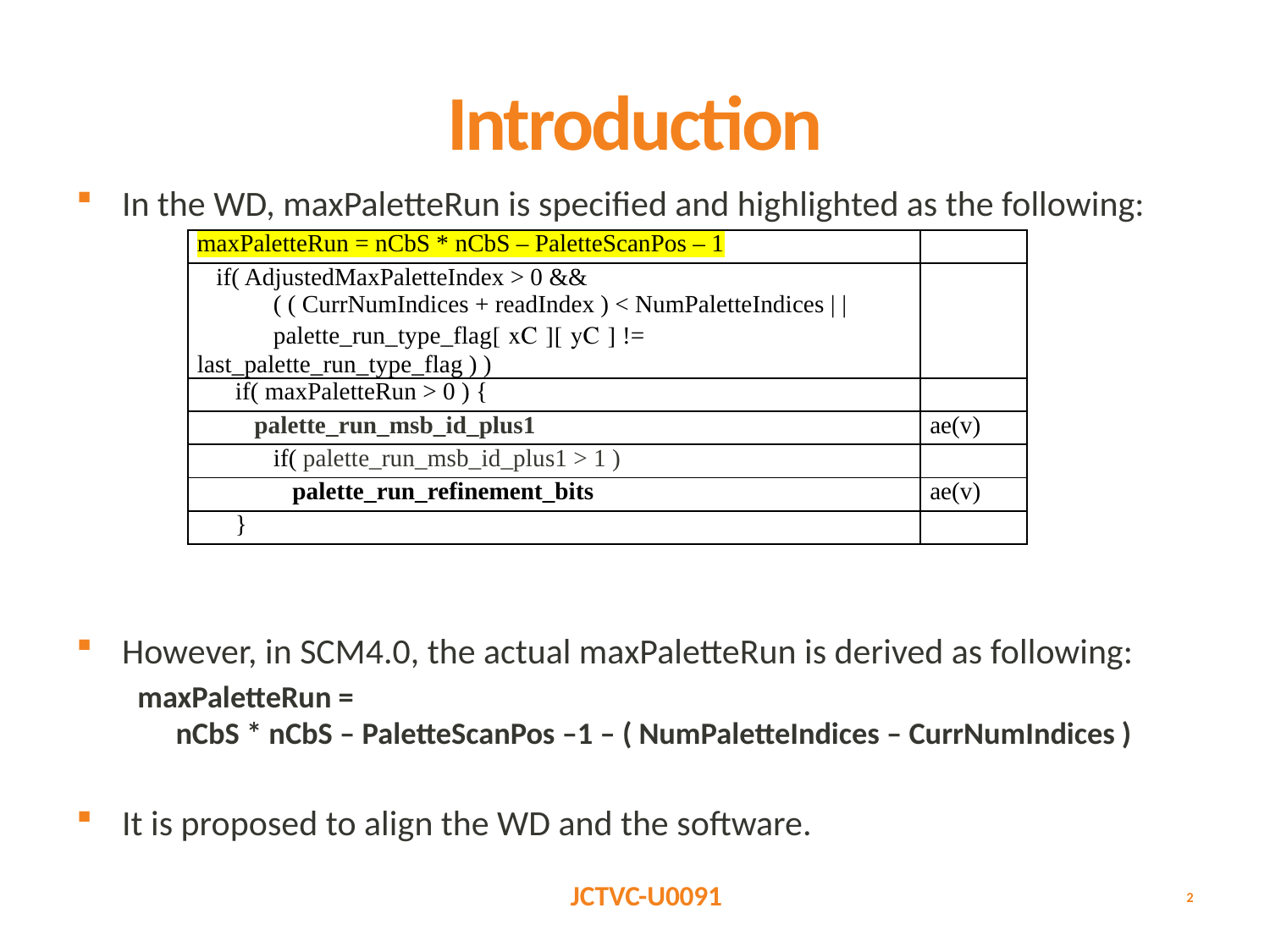

# Introduction
In the WD, maxPaletteRun is specified and highlighted as the following:

However, in SCM4.0, the actual maxPaletteRun is derived as following:
maxPaletteRun =
nCbS * nCbS – PaletteScanPos –1 – ( NumPaletteIndices – CurrNumIndices )

It is proposed to align the WD and the software.
| maxPaletteRun = nCbS \* nCbS – PaletteScanPos – 1 |  |
| --- | --- |
| if( AdjustedMaxPaletteIndex > 0 && ( ( CurrNumIndices + readIndex ) < NumPaletteIndices | | palette\_run\_type\_flag[ xC ][ yC ] != last\_palette\_run\_type\_flag ) ) |  |
| if( maxPaletteRun > 0 ) { |  |
| palette\_run\_msb\_id\_plus1 | ae(v) |
| if( palette\_run\_msb\_id\_plus1 > 1 ) |  |
| palette\_run\_refinement\_bits | ae(v) |
| } |  |
2